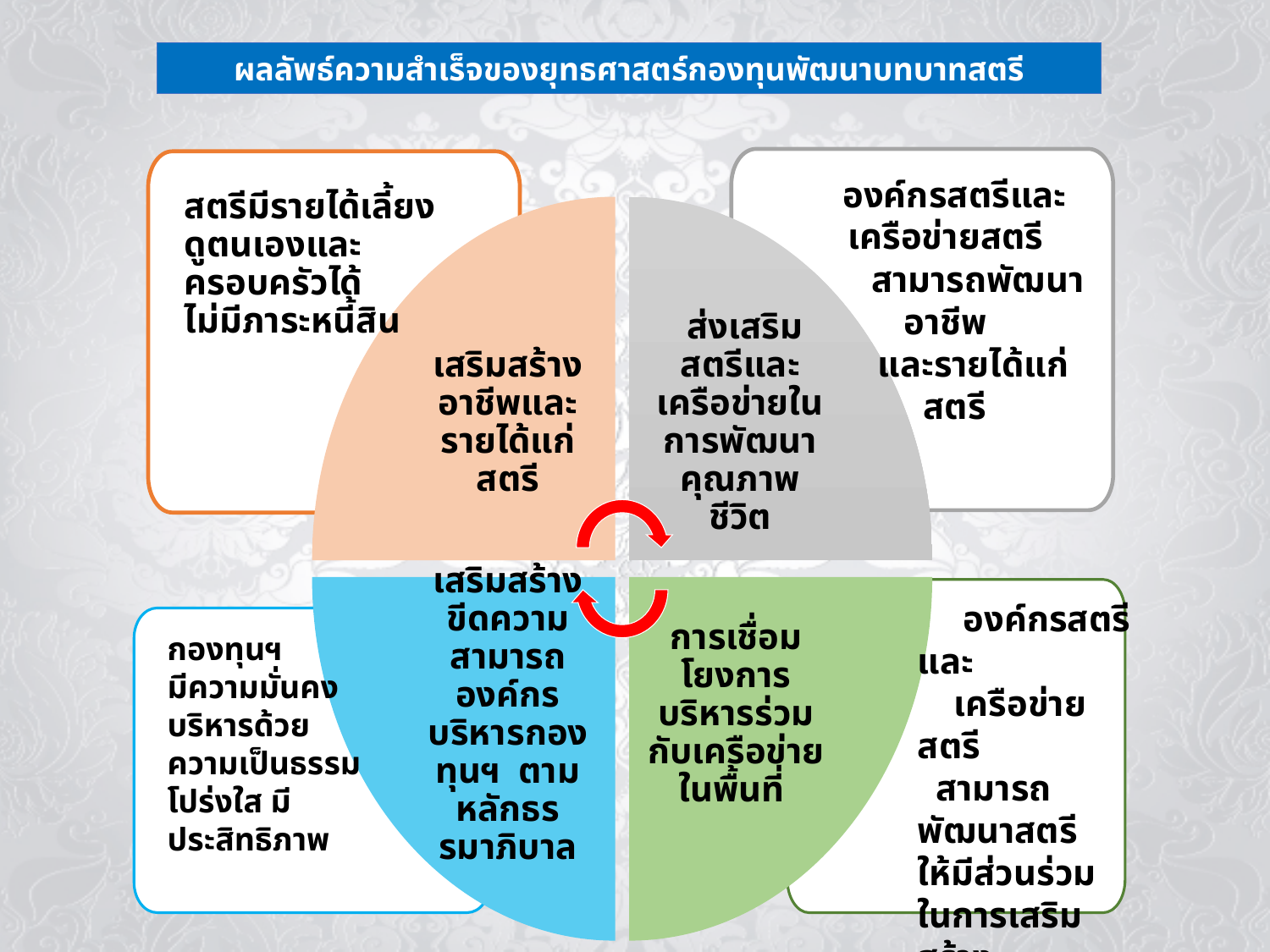

ผลลัพธ์ความสำเร็จของยุทธศาสตร์กองทุนพัฒนาบทบาทสตรี

องค์กรสตรีและเครือข่ายสตรี
     สามารถพัฒนาอาชีพ
    และรายได้แก่สตรี
สตรีมีรายได้เลี้ยงดูตนเองและครอบครัวได้
ไม่มีภาระหนี้สิน
เสริมสร้างอาชีพและรายได้แก่สตรี
 ส่งเสริมสตรีและเครือข่ายใน
การพัฒนาคุณภาพชีวิต

การเชื่อมโยงการบริหารร่วมกับเครือข่ายในพื้นที่
เสริมสร้างขีดความสามารถองค์กรบริหารกองทุนฯ  ตามหลักธรรมาภิบาล

     องค์กรสตรีและ
    เครือข่ายสตรี
  สามารถพัฒนาสตรี
ให้มีส่วนร่วม
ในการเสริมสร้าง
ความมั่นคงชุมชน

กองทุนฯ
มีความมั่นคง
บริหารด้วย
ความเป็นธรรม
โปร่งใส มีประสิทธิภาพ
Page  42